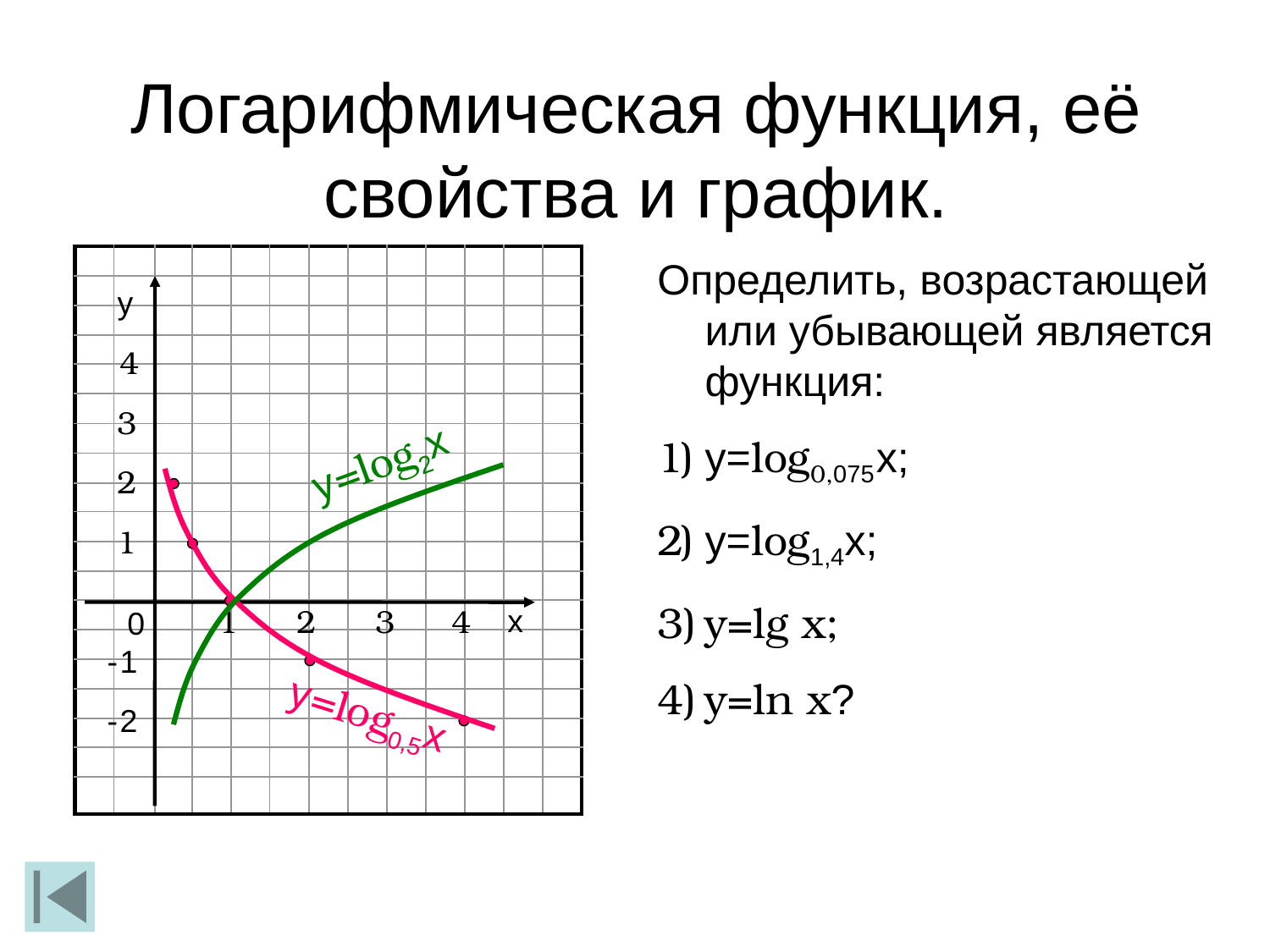

Логарифмическая функция, её свойства и график.
|  |  |  |  |  |  |  |  |  |  |  |  |  |
| --- | --- | --- | --- | --- | --- | --- | --- | --- | --- | --- | --- | --- |
|  |  |  |  |  |  |  |  |  |  |  |  |  |
|  |  |  |  |  |  |  |  |  |  |  |  |  |
|  |  |  |  |  |  |  |  |  |  |  |  |  |
|  |  |  |  |  |  |  |  |  |  |  |  |  |
|  |  |  |  |  |  |  |  |  |  |  |  |  |
|  |  |  |  |  |  |  |  |  |  |  |  |  |
|  |  |  |  |  |  |  |  |  |  |  |  |  |
|  |  |  |  |  |  |  |  |  |  |  |  |  |
|  |  |  |  |  |  |  |  |  |  |  |  |  |
|  |  |  |  |  |  |  |  |  |  |  |  |  |
|  |  |  |  |  |  |  |  |  |  |  |  |  |
|  |  |  |  |  |  |  |  |  |  |  |  |  |
|  |  |  |  |  |  |  |  |  |  |  |  |  |
|  |  |  |  |  |  |  |  |  |  |  |  |  |
|  |  |  |  |  |  |  |  |  |  |  |  |  |
|  |  |  |  |  |  |  |  |  |  |  |  |  |
|  |  |  |  |  |  |  |  |  |  |  |  |  |
|  |  |  |  |  |  |  |  |  |  |  |  |  |
Определить, возрастающей или убывающей является функция:
у=log0,075х;
у=log1,4х;
y=lg x;
y=ln x?
у

4
3
2
1
0
-1
-2
1
2
3
4

х
y=log2х

y=log0,5х